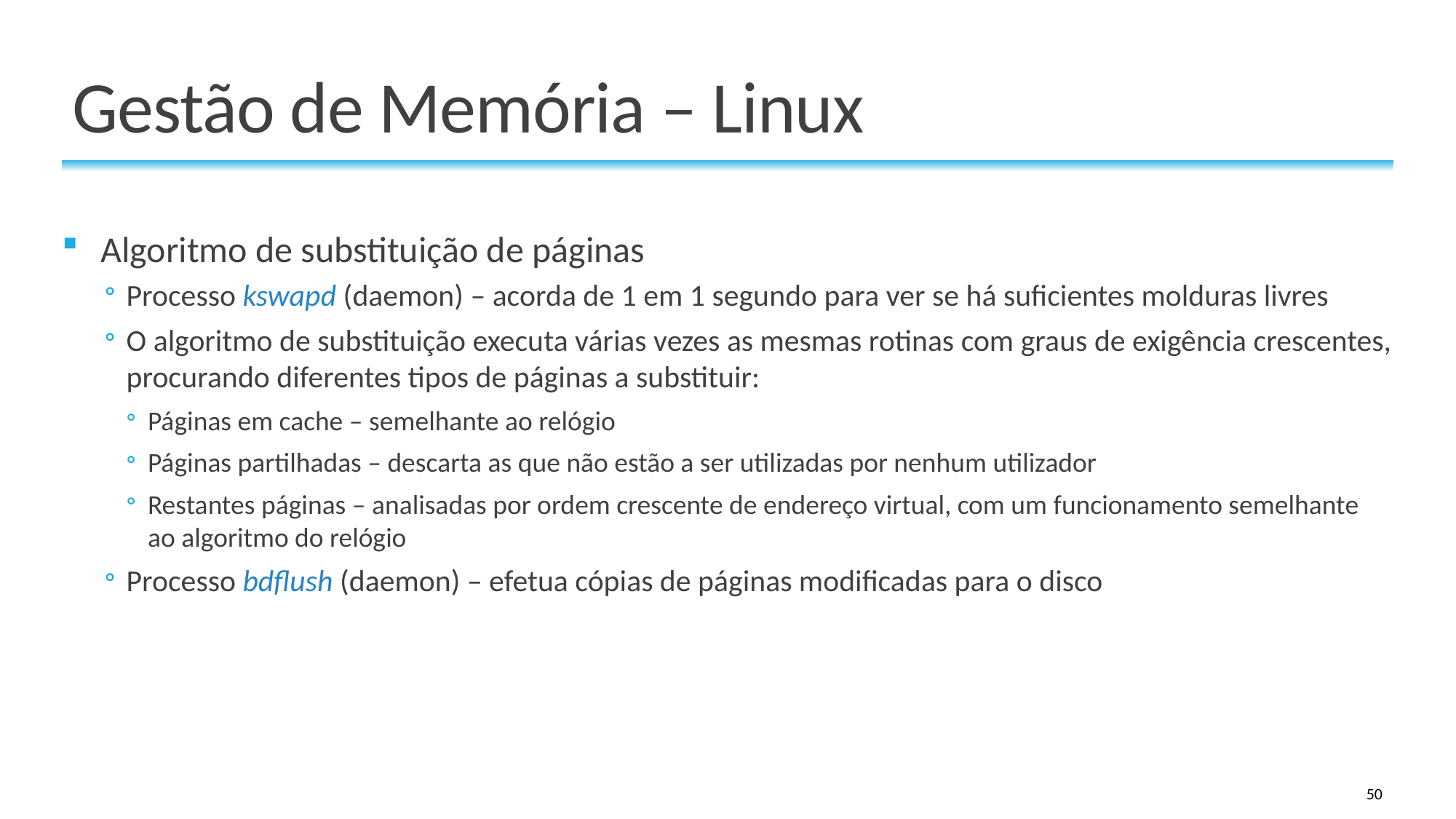

# Gestão de Memória – Linux
Algoritmo de substituição de páginas
Processo kswapd (daemon) – acorda de 1 em 1 segundo para ver se há suficientes molduras livres
O algoritmo de substituição executa várias vezes as mesmas rotinas com graus de exigência crescentes, procurando diferentes tipos de páginas a substituir:
Páginas em cache – semelhante ao relógio
Páginas partilhadas – descarta as que não estão a ser utilizadas por nenhum utilizador
Restantes páginas – analisadas por ordem crescente de endereço virtual, com um funcionamento semelhante ao algoritmo do relógio
Processo bdflush (daemon) – efetua cópias de páginas modificadas para o disco
50